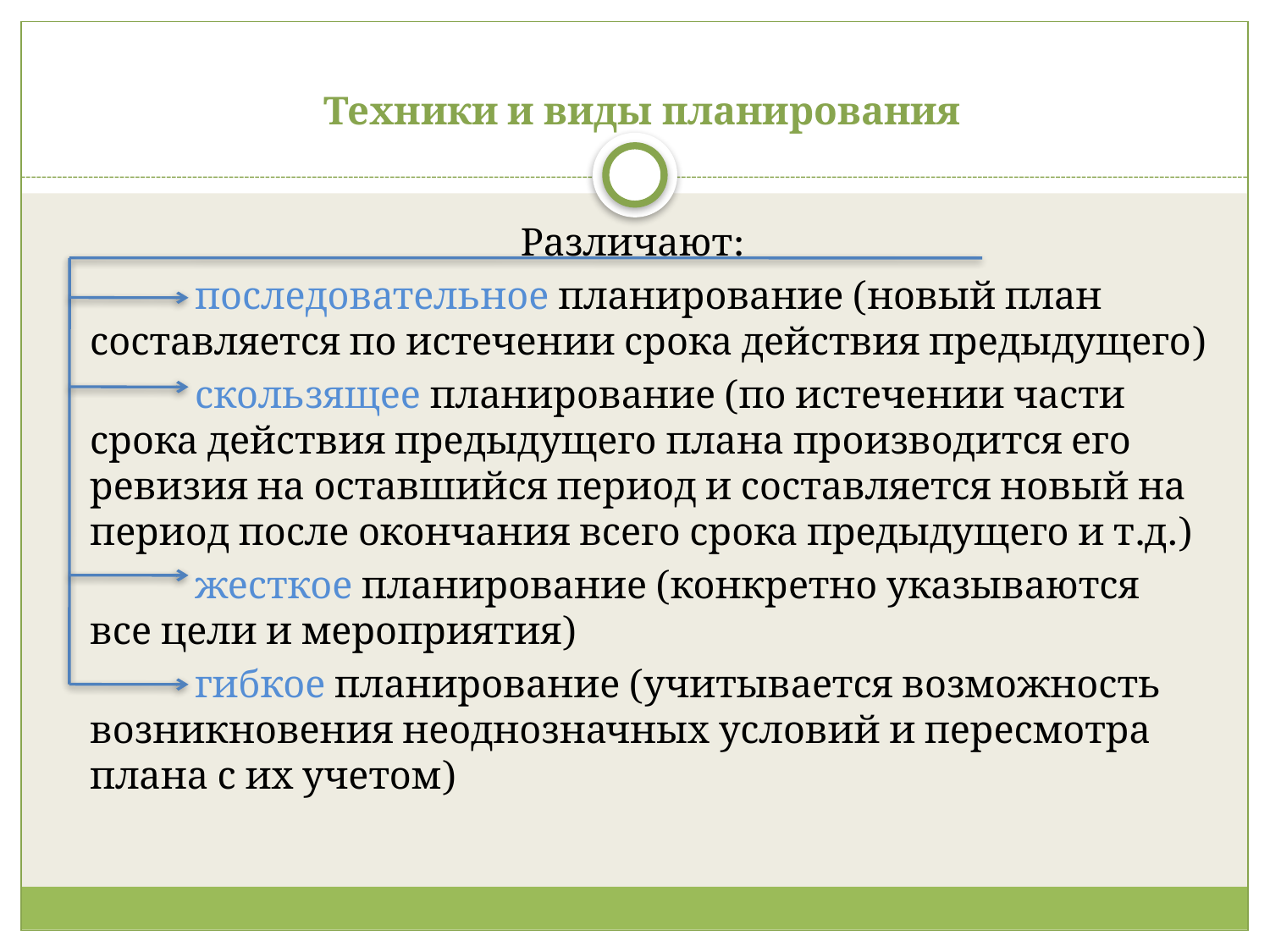

# Техники и виды планирования
Различают:
последовательное планирование (новый план составляется по истечении срока действия предыдущего)
скользящее планирование (по истечении части срока действия предыдущего плана производится его ревизия на оставшийся период и составляется новый на период после окончания всего срока предыдущего и т.д.)
жесткое планирование (конкретно указываются все цели и мероприятия)
гибкое планирование (учитывается возможность возникновения неоднозначных условий и пересмотра плана с их учетом)